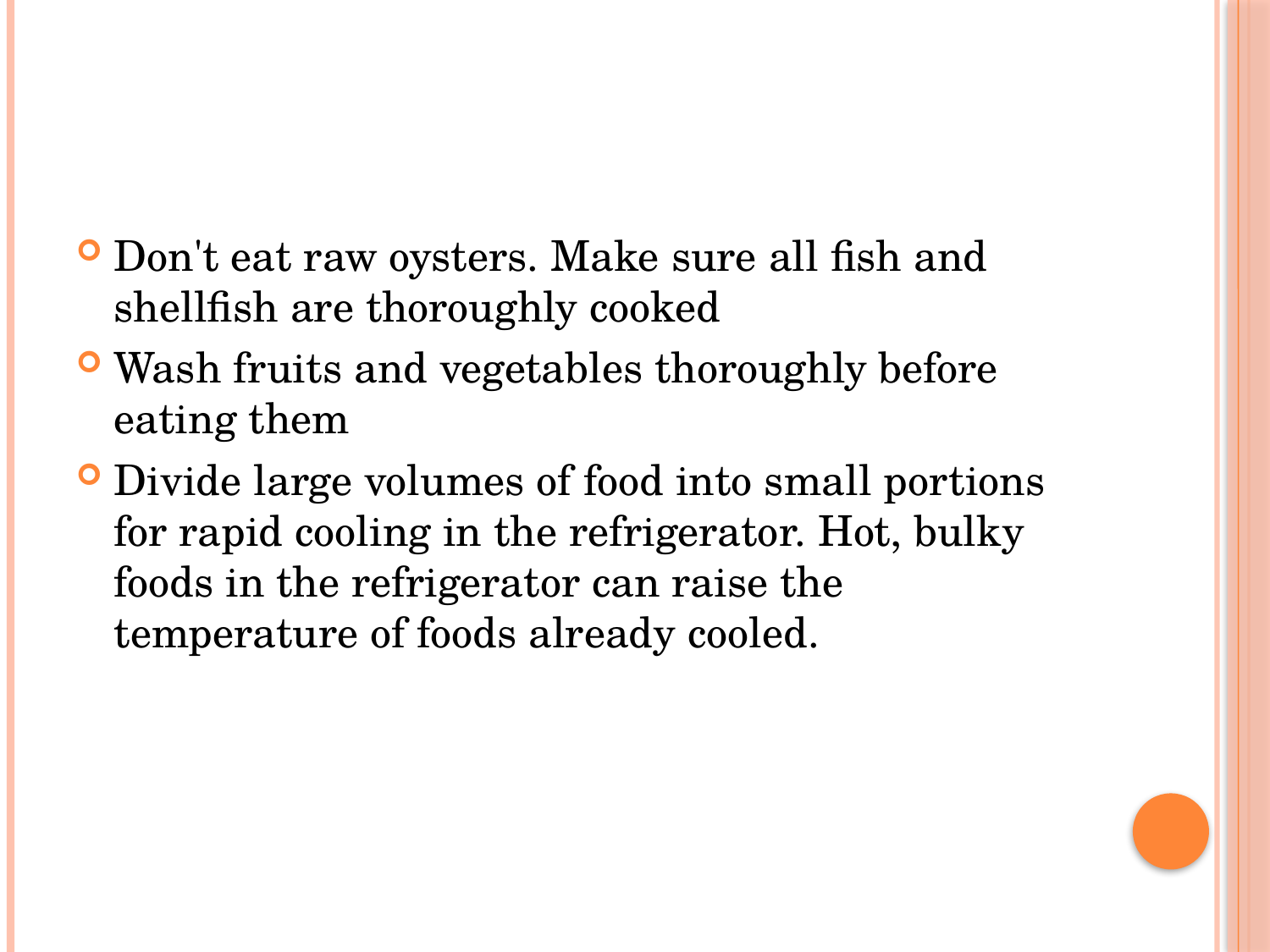

#
Don't eat raw oysters. Make sure all fish and shellfish are thoroughly cooked
Wash fruits and vegetables thoroughly before eating them
Divide large volumes of food into small portions for rapid cooling in the refrigerator. Hot, bulky foods in the refrigerator can raise the temperature of foods already cooled.